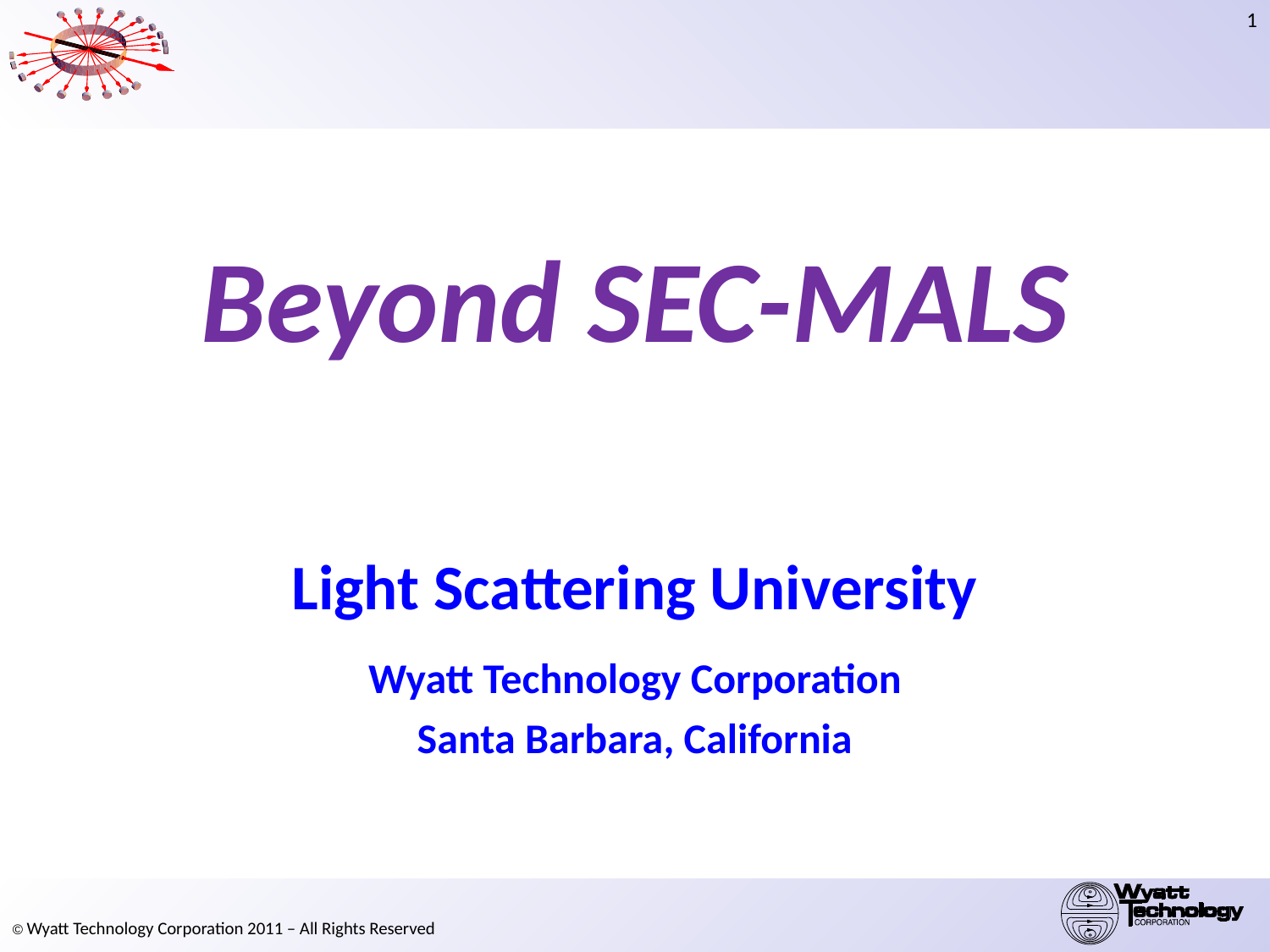

# Beyond SEC-MALS
Light Scattering University
Wyatt Technology Corporation
Santa Barbara, California